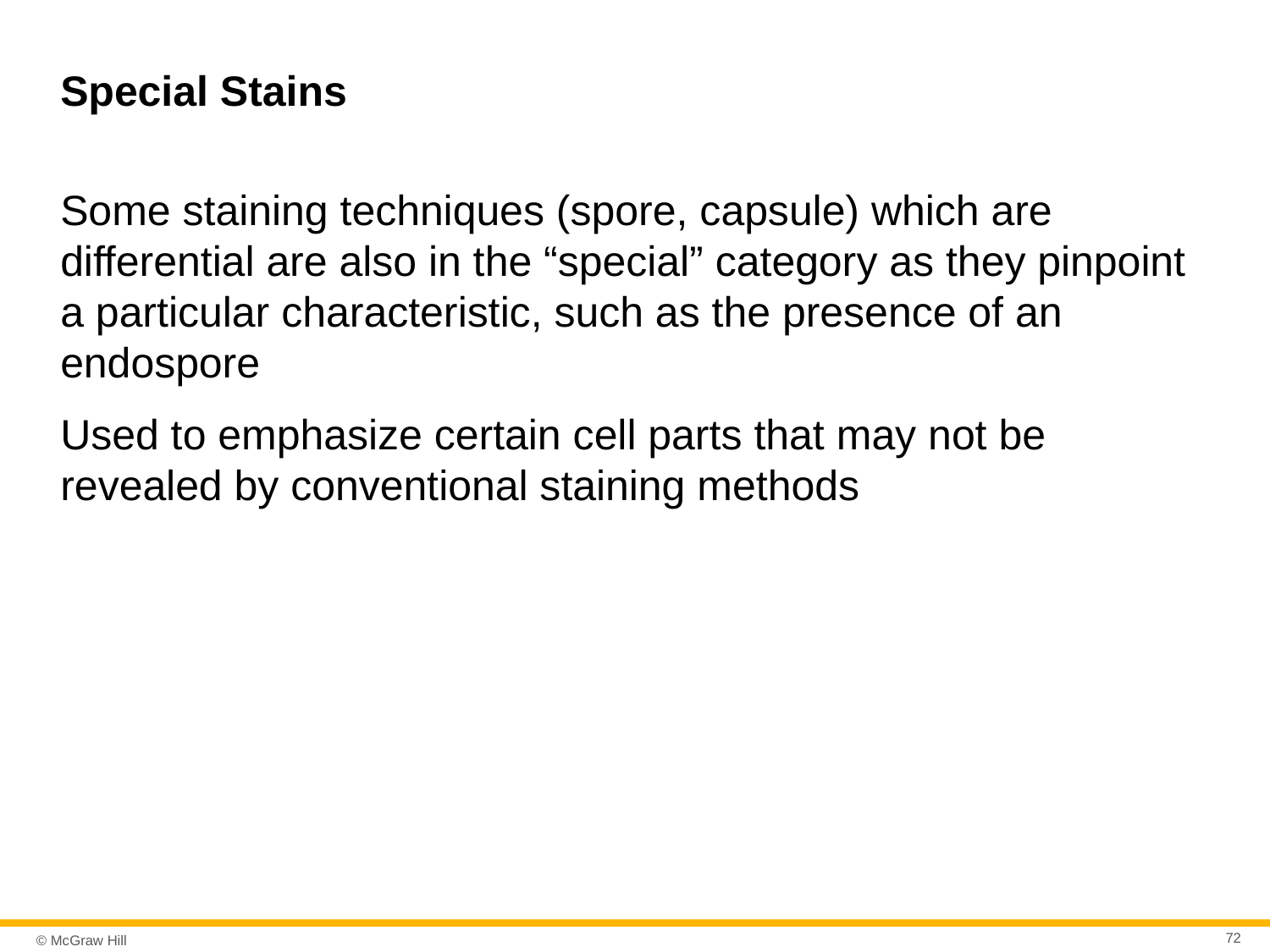

# Special Stains
Some staining techniques (spore, capsule) which are differential are also in the “special” category as they pinpoint a particular characteristic, such as the presence of an endospore
Used to emphasize certain cell parts that may not be revealed by conventional staining methods